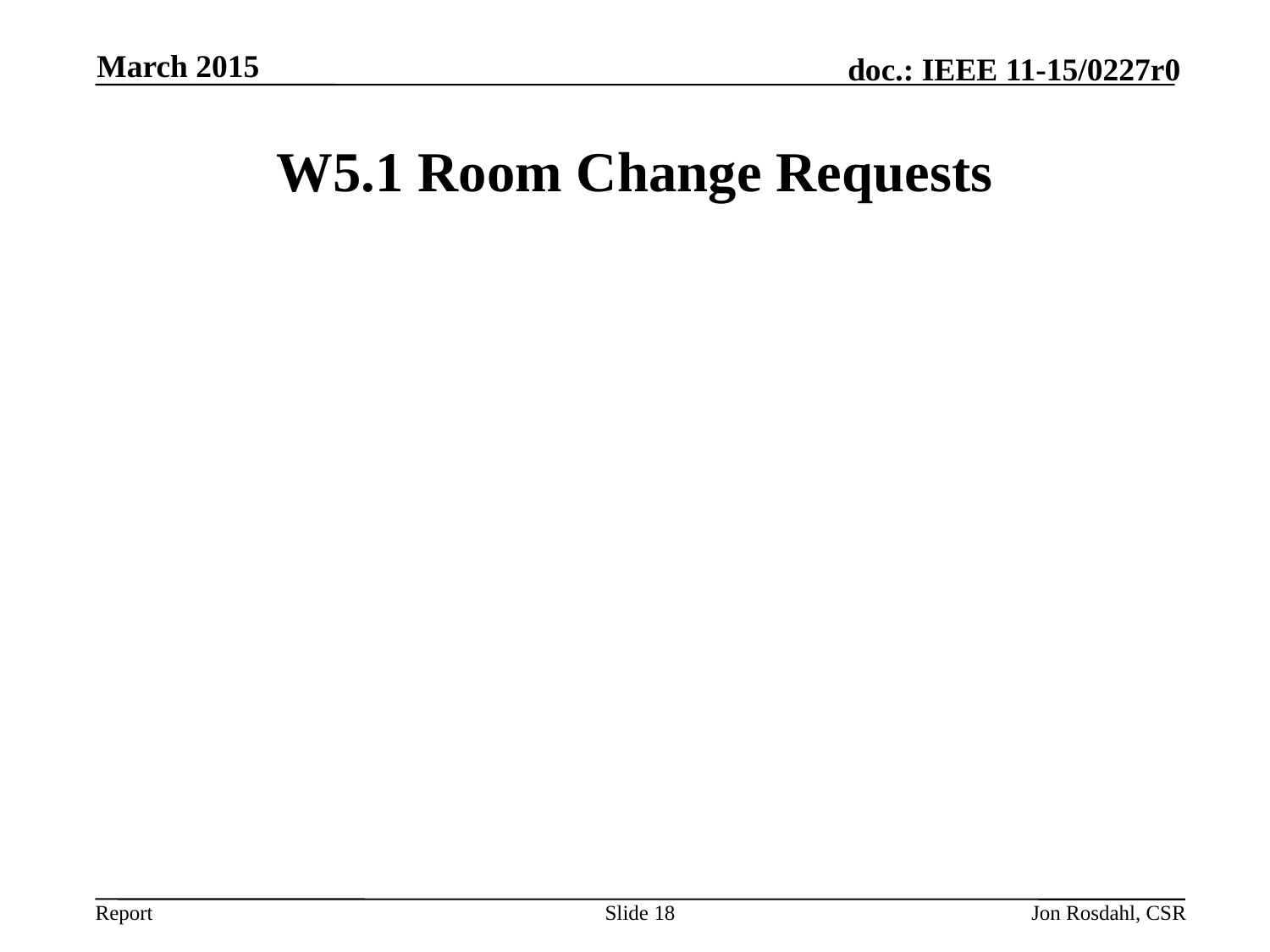

March 2015
# W5.1 Room Change Requests

Slide 18
Jon Rosdahl, CSR